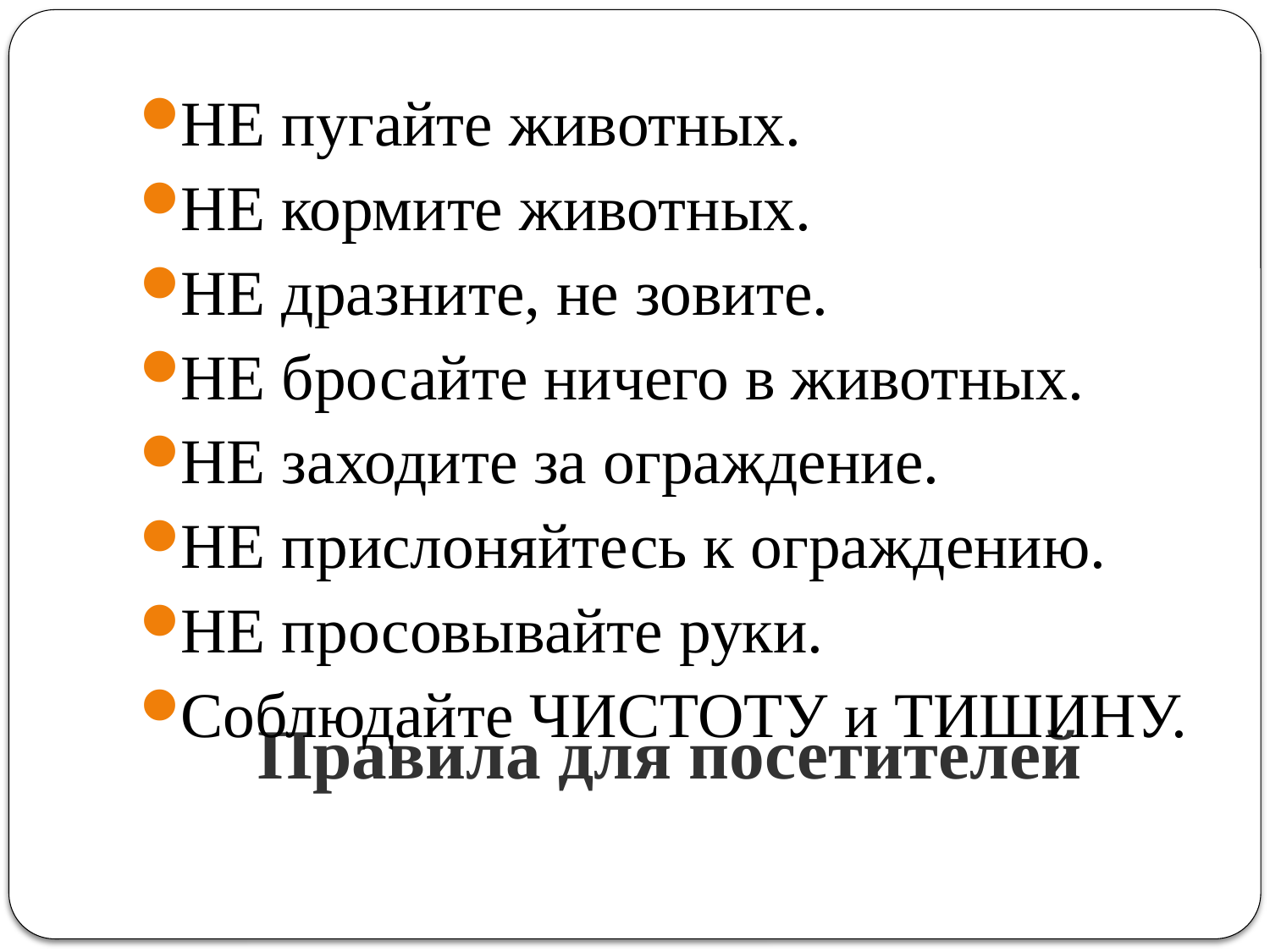

НЕ пугайте животных.
НЕ кормите животных.
НЕ дразните, не зовите.
НЕ бросайте ничего в животных.
НЕ заходите за ограждение.
НЕ прислоняйтесь к ограждению.
НЕ просовывайте руки.
Соблюдайте ЧИСТОТУ и ТИШИНУ.

# Правила для посетителей